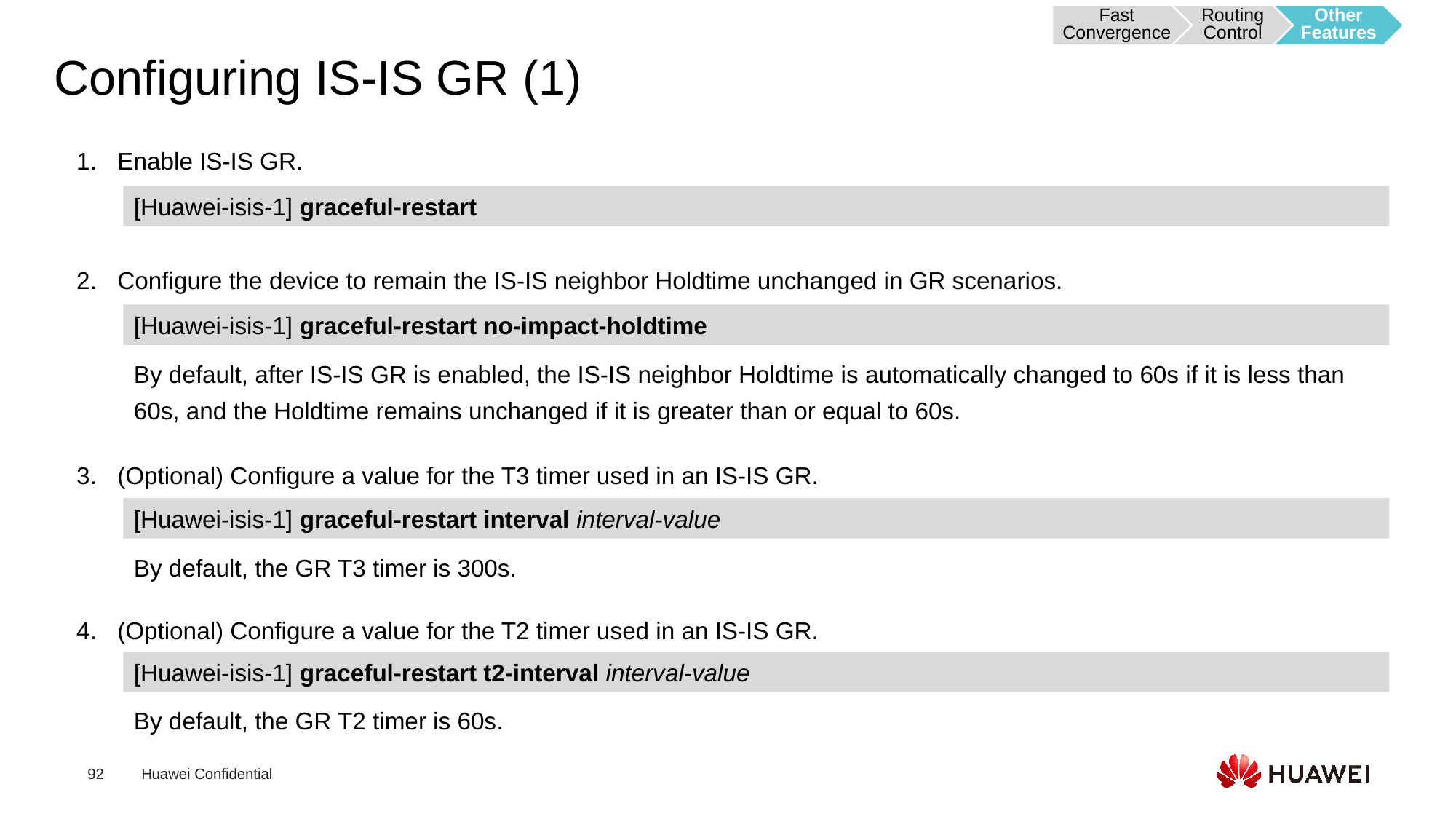

Fast Convergence
Routing Control
Other Features
# Configuring IS-IS GR (1)
Enable IS-IS GR.
[Huawei-isis-1] graceful-restart
Configure the device to remain the IS-IS neighbor Holdtime unchanged in GR scenarios.
[Huawei-isis-1] graceful-restart no-impact-holdtime
By default, after IS-IS GR is enabled, the IS-IS neighbor Holdtime is automatically changed to 60s if it is less than 60s, and the Holdtime remains unchanged if it is greater than or equal to 60s.
(Optional) Configure a value for the T3 timer used in an IS-IS GR.
[Huawei-isis-1] graceful-restart interval interval-value
By default, the GR T3 timer is 300s.
(Optional) Configure a value for the T2 timer used in an IS-IS GR.
[Huawei-isis-1] graceful-restart t2-interval interval-value
By default, the GR T2 timer is 60s.